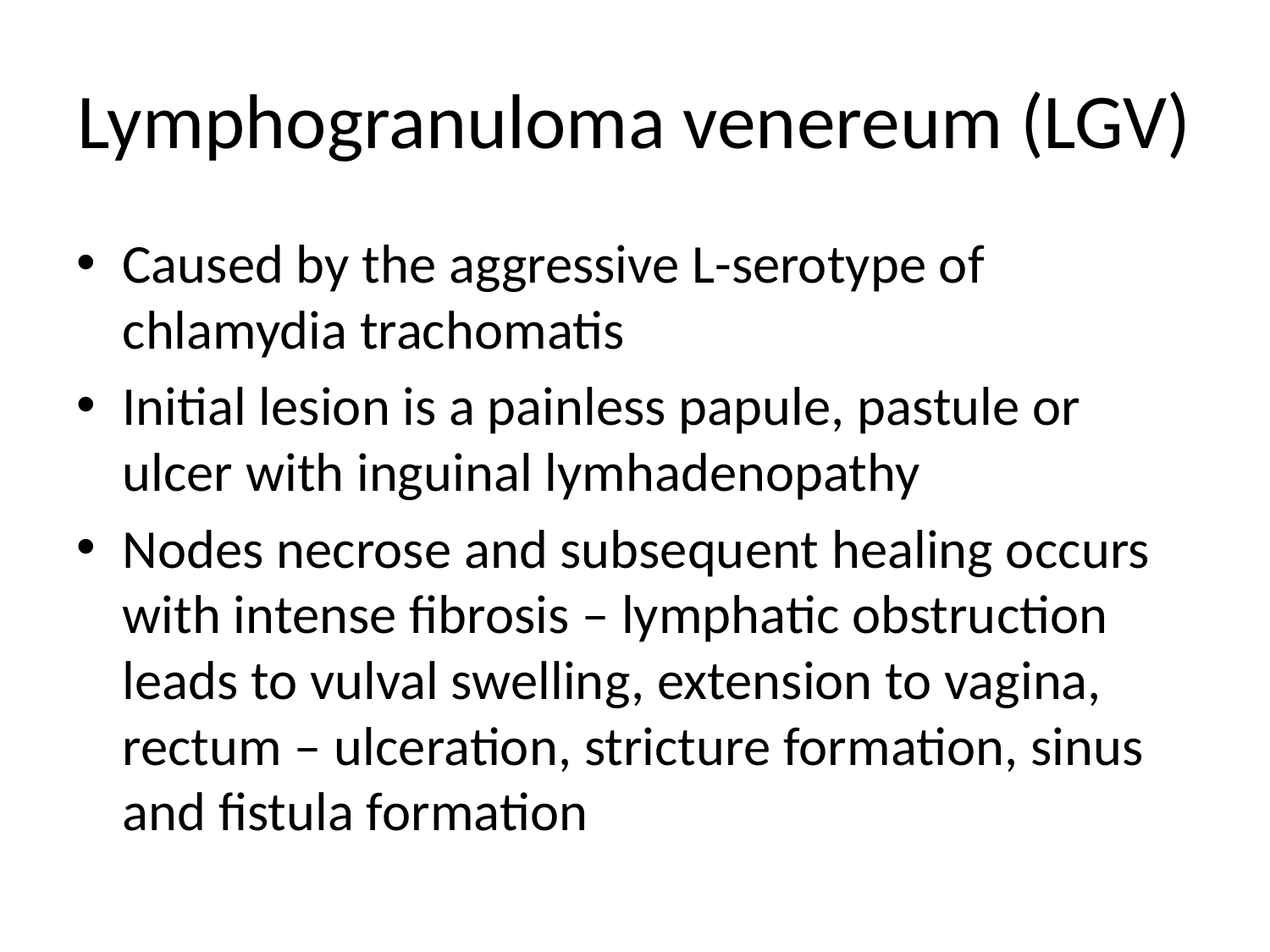

# Lymphogranuloma venereum (LGV)
Caused by the aggressive L-serotype of chlamydia trachomatis
Initial lesion is a painless papule, pastule or ulcer with inguinal lymhadenopathy
Nodes necrose and subsequent healing occurs with intense fibrosis – lymphatic obstruction leads to vulval swelling, extension to vagina, rectum – ulceration, stricture formation, sinus and fistula formation